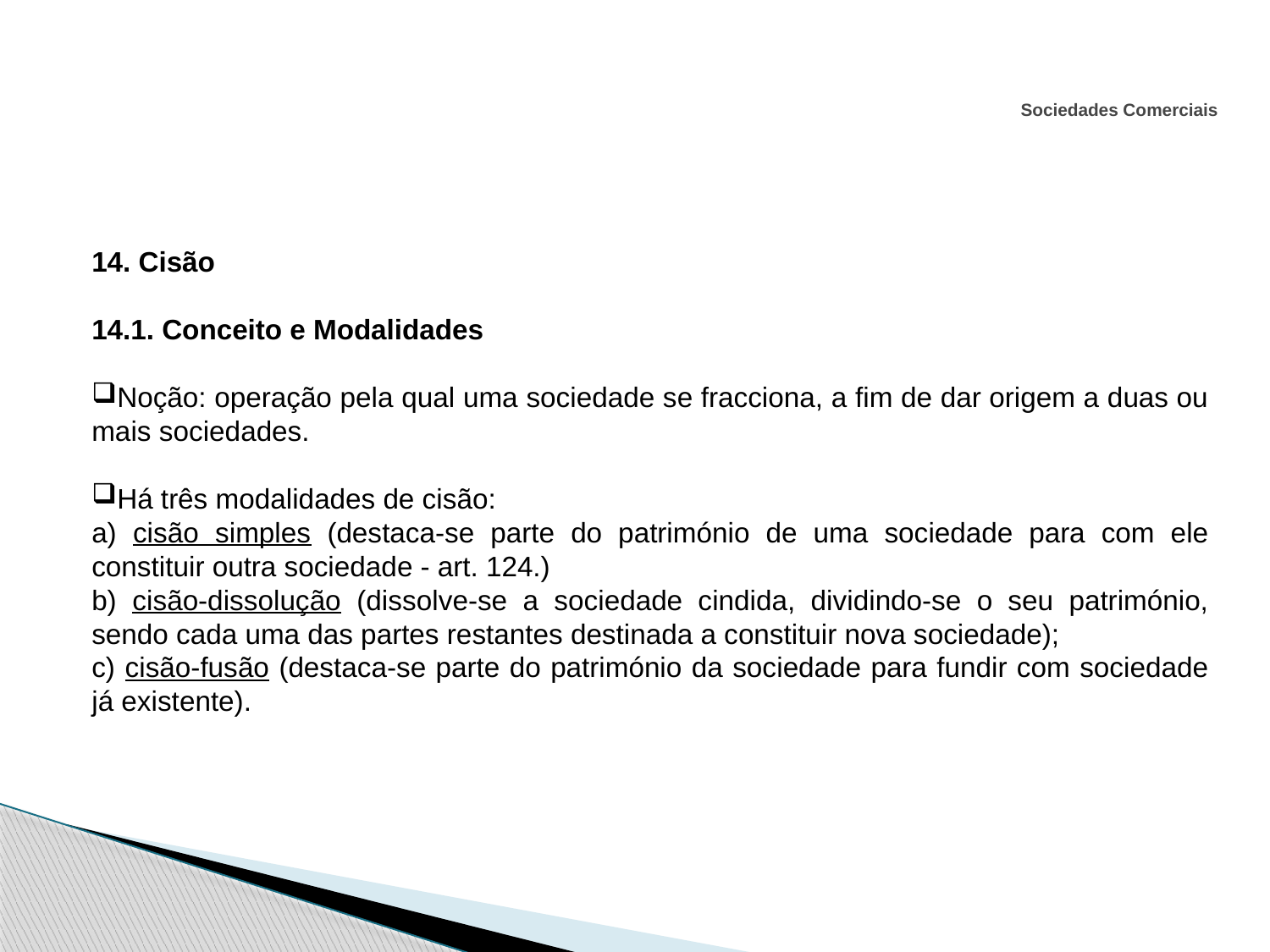

# Sociedades Comerciais
14. Cisão

14.1. Conceito e Modalidades

Noção: operação pela qual uma sociedade se fracciona, a fim de dar origem a duas ou mais sociedades.

Há três modalidades de cisão:
a) cisão simples (destaca-se parte do património de uma sociedade para com ele constituir outra sociedade - art. 124.)
b) cisão-dissolução (dissolve-se a sociedade cindida, dividindo-se o seu património, sendo cada uma das partes restantes destinada a constituir nova sociedade);
c) cisão-fusão (destaca-se parte do património da sociedade para fundir com sociedade já existente).